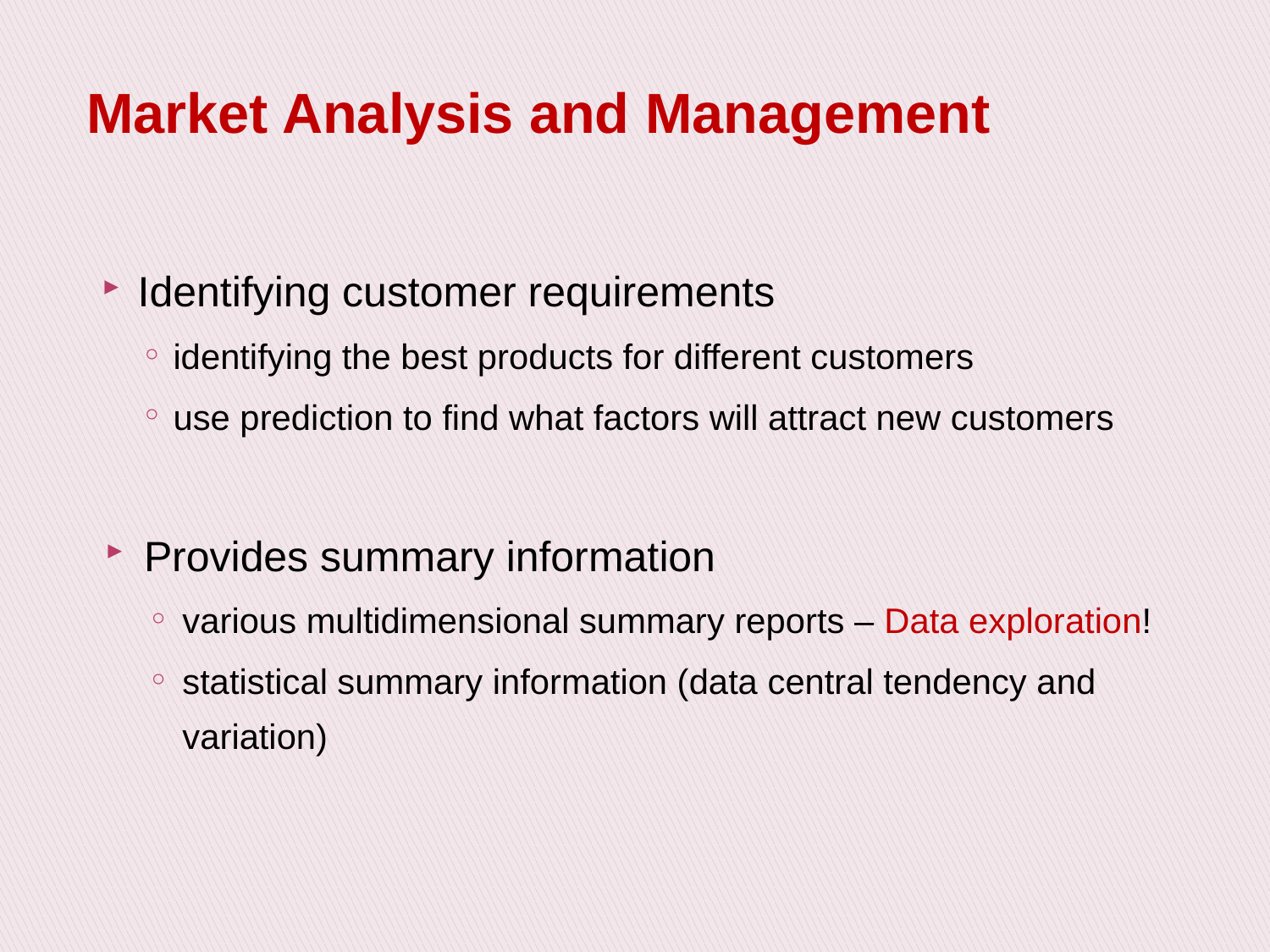

Market Analysis and Management
Identifying customer requirements
identifying the best products for different customers
use prediction to find what factors will attract new customers
Provides summary information
various multidimensional summary reports – Data exploration!
statistical summary information (data central tendency and variation)